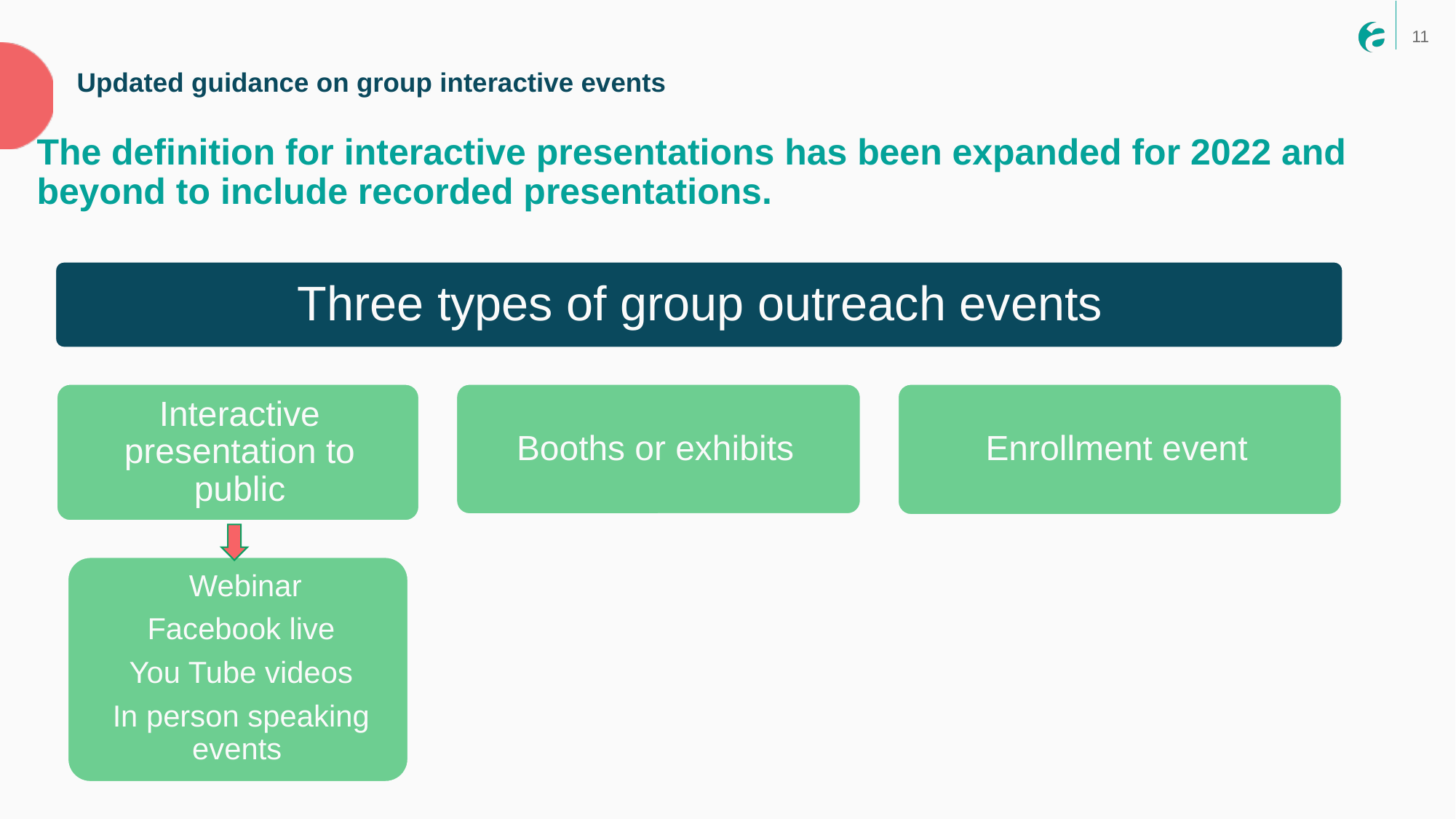

# Updated guidance on group interactive events
The definition for interactive presentations has been expanded for 2022 and beyond to include recorded presentations.
Three types of group outreach events
Interactive presentation to public

 Webinar
Facebook live
You Tube videos
In person speaking events

Booths or exhibits
Enrollment event